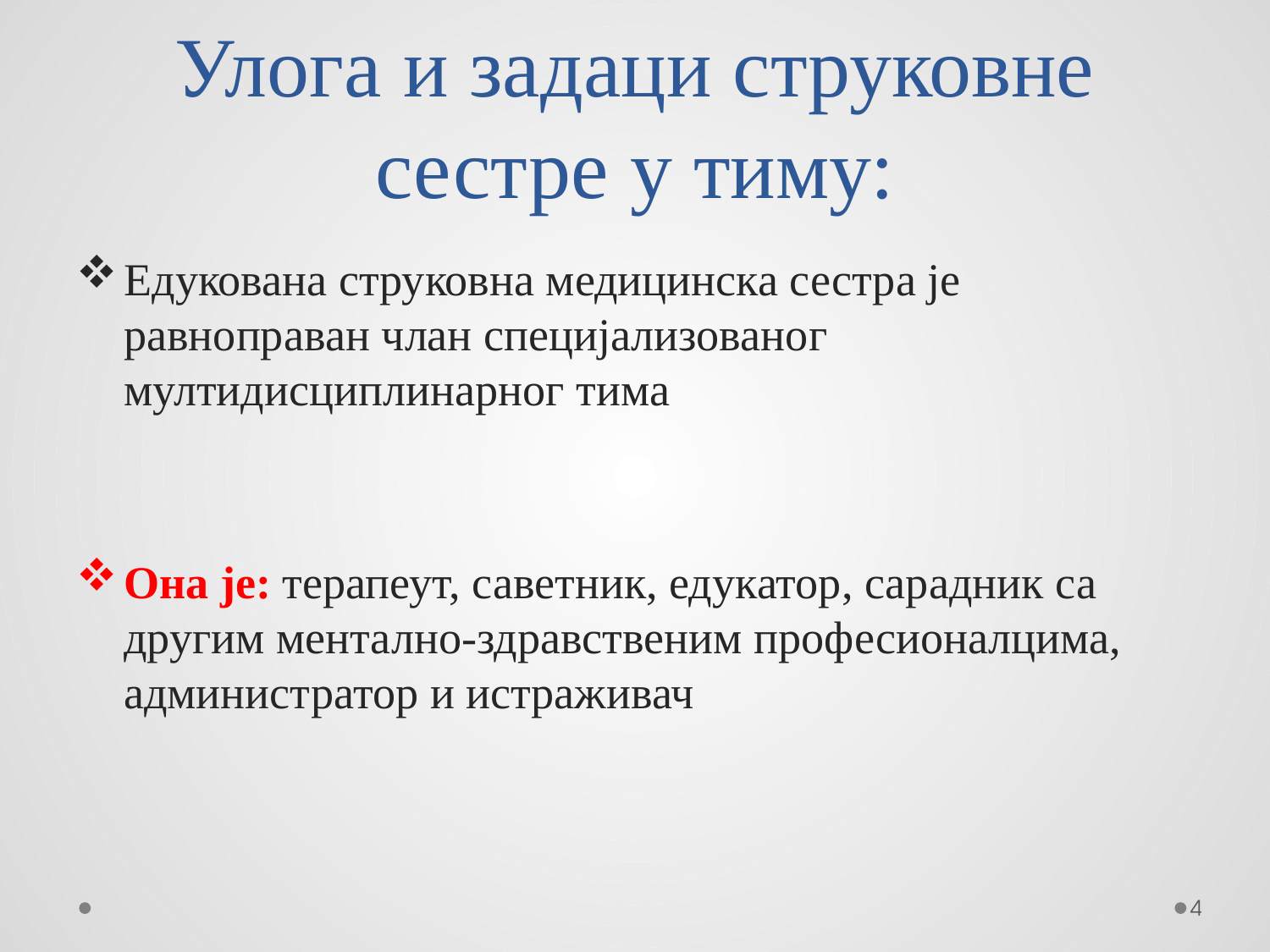

# Улога и задаци струковне сестре у тиму:
Едукована струковна медицинска сестра је равноправан члан специјализованог мултидисциплинарног тима

Она јe: терапеут, саветник, едукатор, сарадник са другим ментално-здравственим професионалцима, администратор и истраживач
4